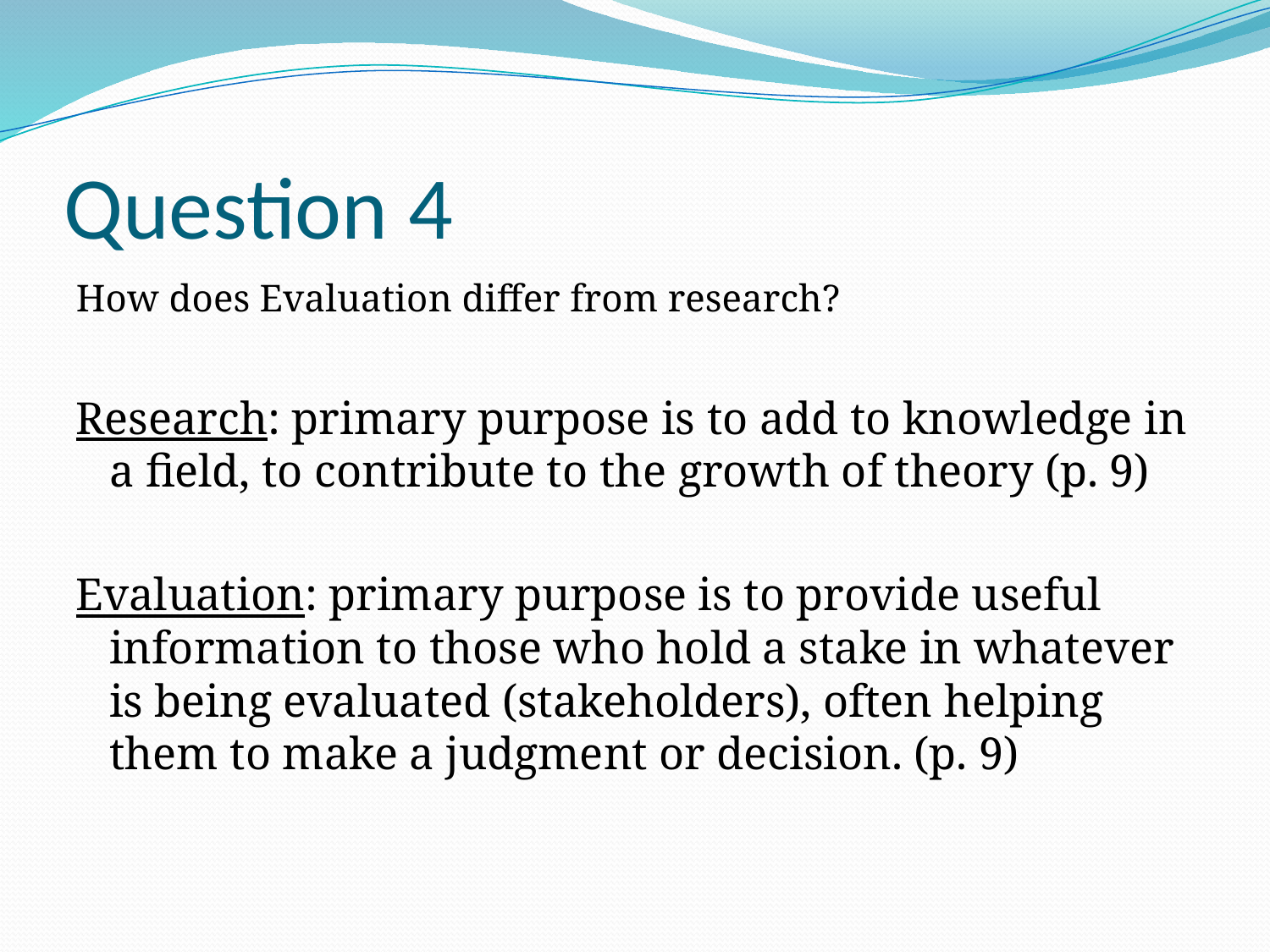

# Question 4
How does Evaluation differ from research?

Research: primary purpose is to add to knowledge in a field, to contribute to the growth of theory (p. 9)

Evaluation: primary purpose is to provide useful information to those who hold a stake in whatever is being evaluated (stakeholders), often helping them to make a judgment or decision. (p. 9)